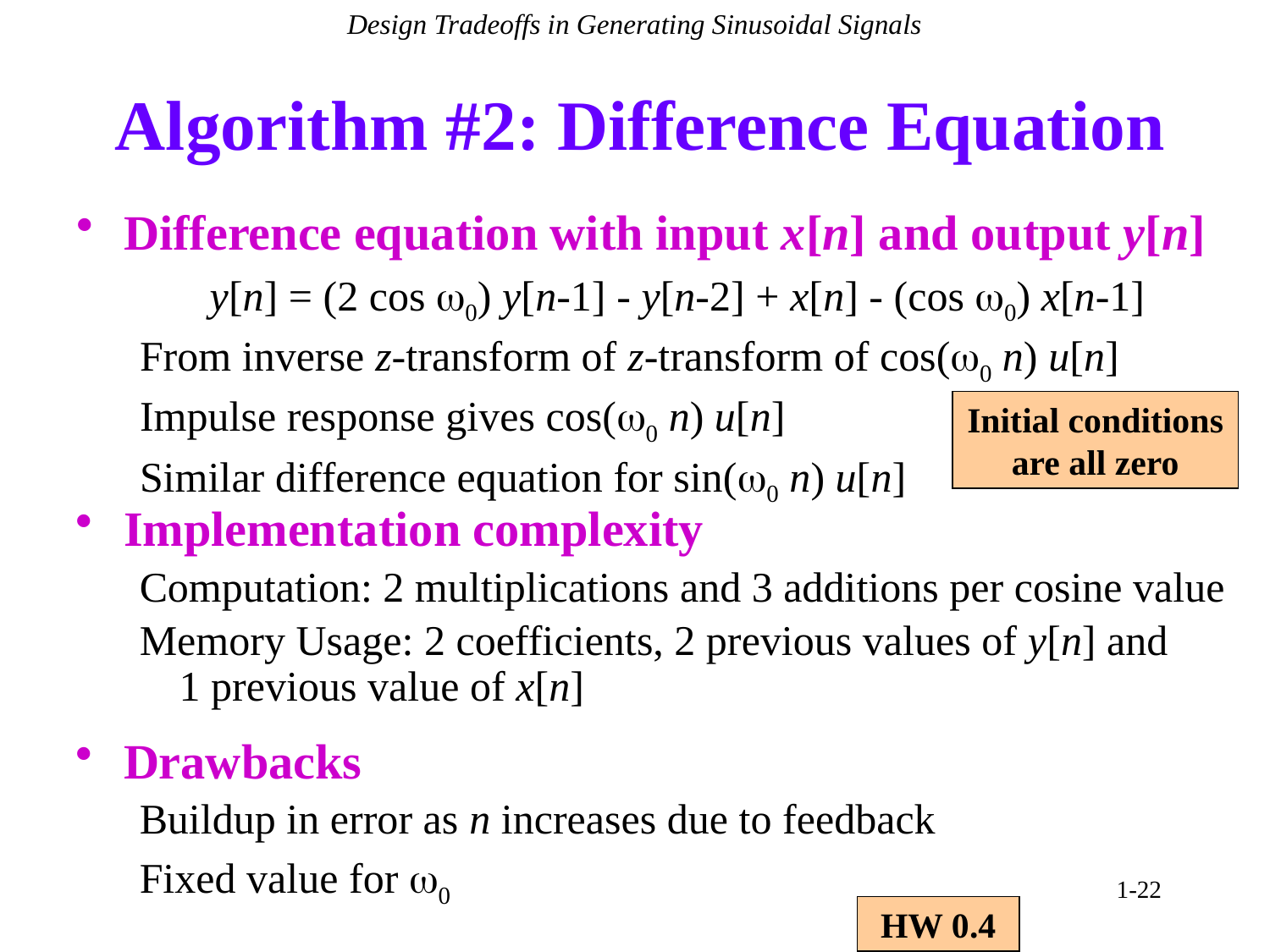

Design Tradeoffs in Generating Sinusoidal Signals
# Algorithm #2: Difference Equation
Difference equation with input x[n] and output y[n]
y[n] = (2 cos ω0) y[n-1] - y[n-2] + x[n] - (cos ω0) x[n-1]
From inverse z-transform of z-transform of cos(ω0 n) u[n]
Impulse response gives cos(ω0 n) u[n]
Similar difference equation for sin(ω0 n) u[n]
Initial conditions are all zero
Implementation complexity
Computation: 2 multiplications and 3 additions per cosine value
Memory Usage: 2 coefficients, 2 previous values of y[n] and
1 previous value of x[n]
Drawbacks
Buildup in error as n increases due to feedback
Fixed value for ω0
1-22
HW 0.4